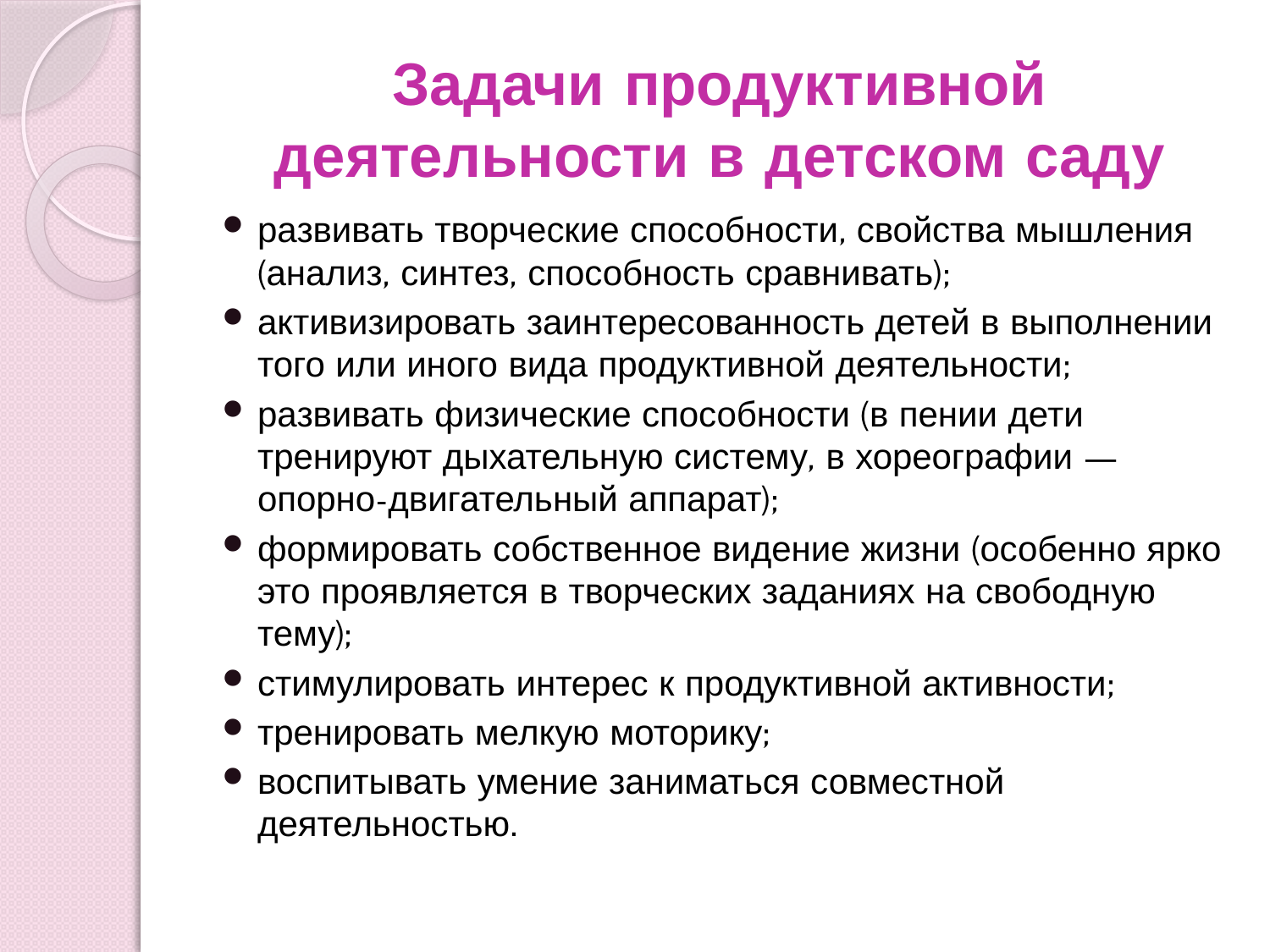

# Задачи продуктивной деятельности в детском саду
развивать творческие способности, свойства мышления (анализ, синтез, способность сравнивать);
активизировать заинтересованность детей в выполнении того или иного вида продуктивной деятельности;
развивать физические способности (в пении дети тренируют дыхательную систему, в хореографии — опорно-двигательный аппарат);
формировать собственное видение жизни (особенно ярко это проявляется в творческих заданиях на свободную тему);
стимулировать интерес к продуктивной активности;
тренировать мелкую моторику;
воспитывать умение заниматься совместной деятельностью.